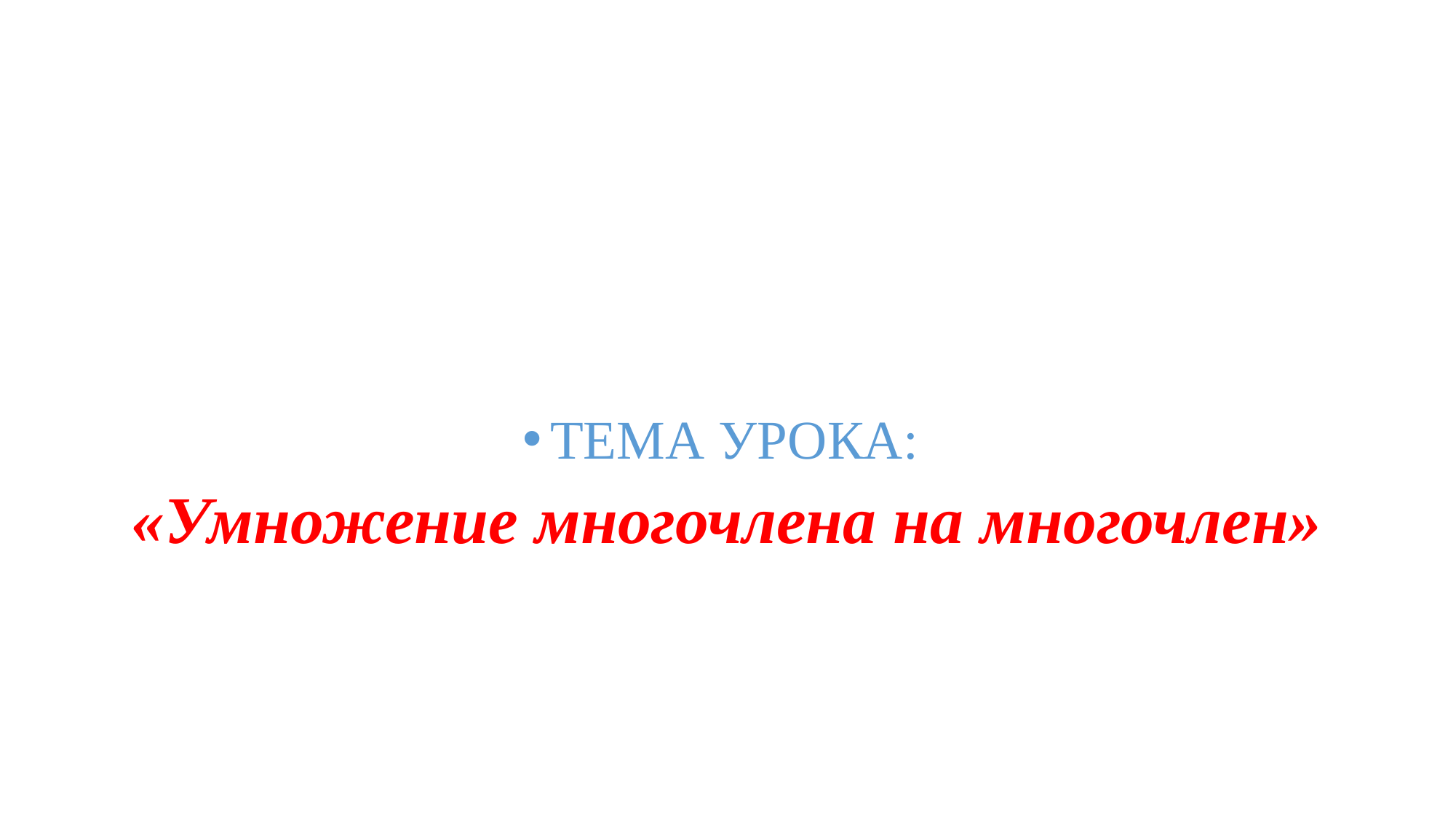

#

TЕМА УРОКА:
«Умножение многочлена на многочлен»